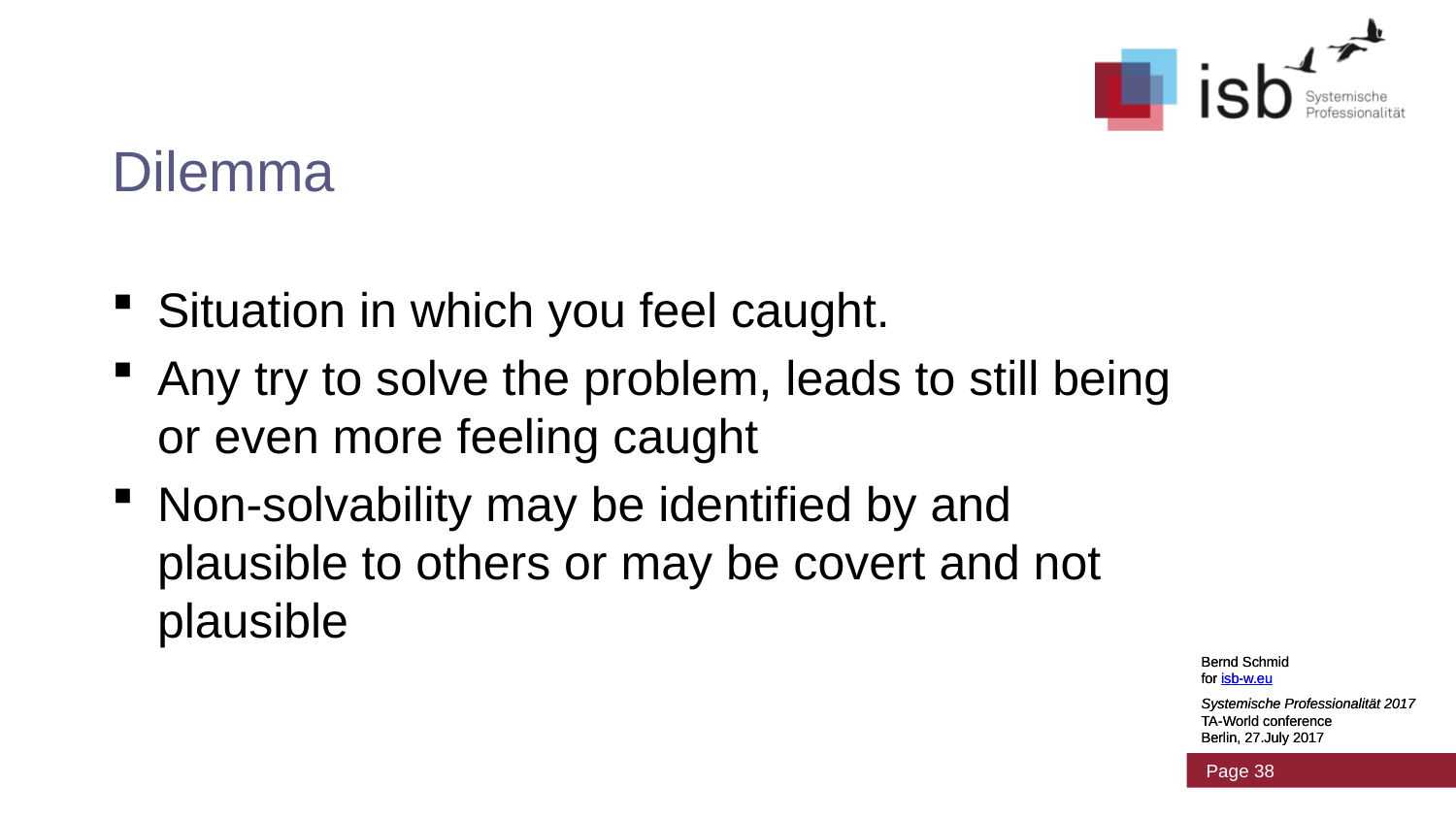

# Dilemma
Situation in which you feel caught.
Any try to solve the problem, leads to still being or even more feeling caught
Non-solvability may be identified by and plausible to others or may be covert and not plausible
Bernd Schmid
for isb-w.eu
Systemische Professionalität 2017
TA-World conference
Berlin, 27.July 2017
 Page 38